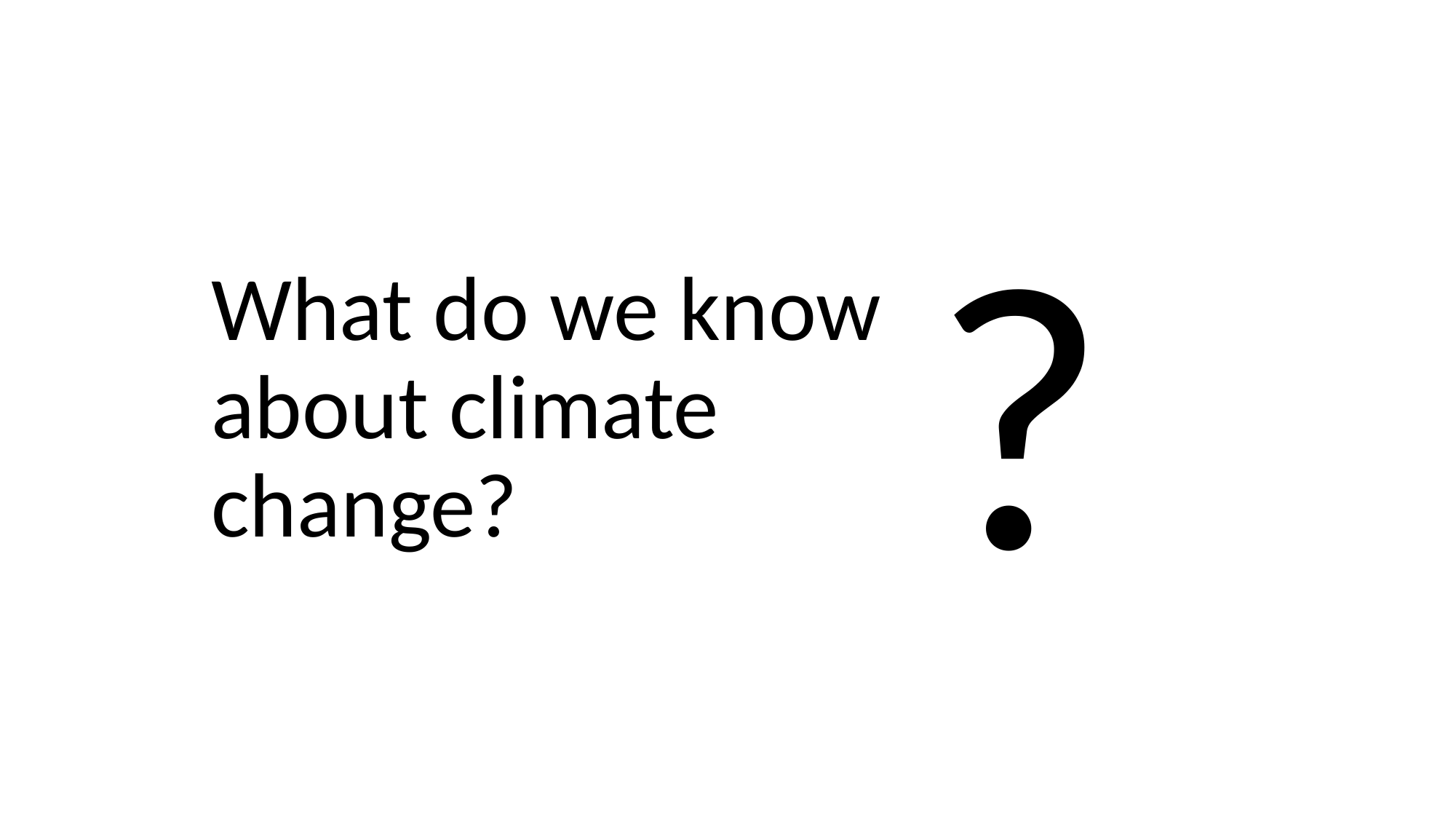

?
# What do we know about climate change?